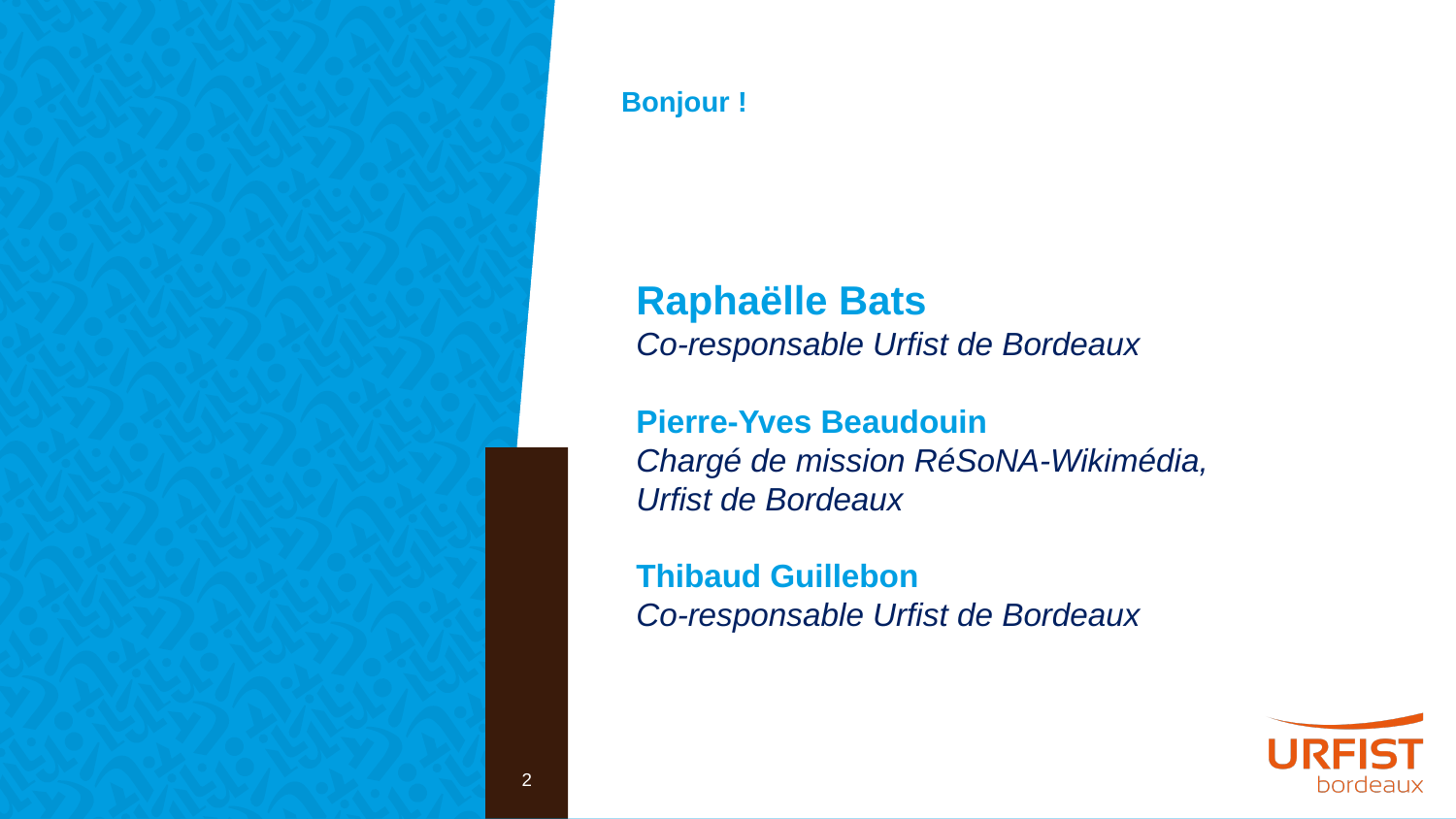

Bonjour !
Raphaëlle Bats
Co-responsable Urfist de Bordeaux

Pierre-Yves Beaudouin
Chargé de mission RéSoNA-Wikimédia, Urfist de Bordeaux

Thibaud Guillebon
Co-responsable Urfist de Bordeaux
2